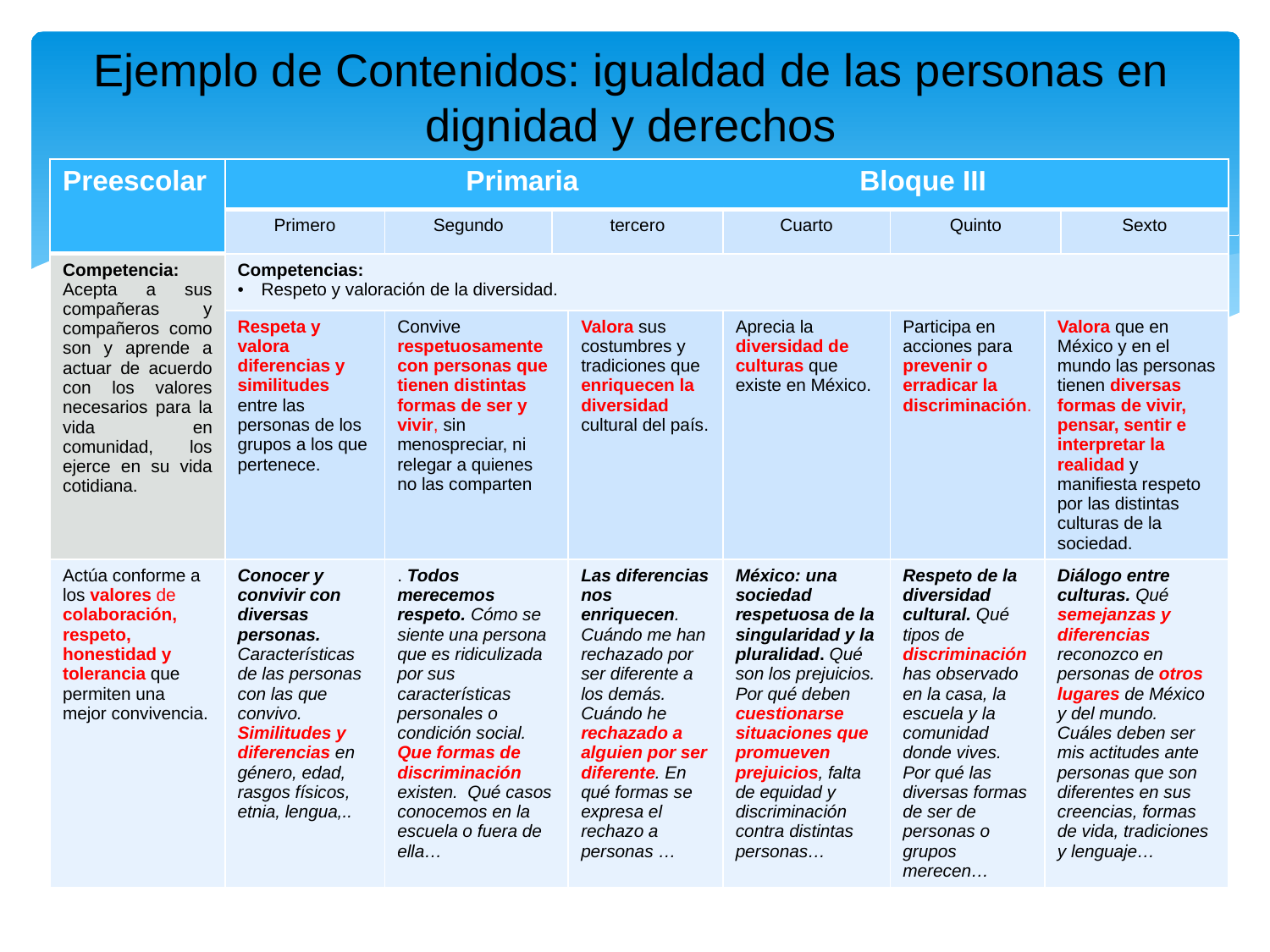

# Ejemplo de Contenidos: igualdad de las personas en dignidad y derechos
| Preescolar | Primaria Bloque III |  |  |  |  |  |  |  |
| --- | --- | --- | --- | --- | --- | --- | --- | --- |
|  | Primero | Segundo | tercero |  | Cuarto | Quinto |  | Sexto |
| Competencia: Acepta a sus compañeras y compañeros como son y aprende a actuar de acuerdo con los valores necesarios para la vida en comunidad, los ejerce en su vida cotidiana. | Competencias: Respeto y valoración de la diversidad. |  |  |  |  |  |  |  |
|  | Respeta y valora diferencias y similitudes entre las personas de los grupos a los que pertenece. | Convive respetuosamente con personas que tienen distintas formas de ser y vivir, sin menospreciar, ni relegar a quienes no las comparten |  | Valora sus costumbres y tradiciones que enriquecen la diversidad cultural del país. | Aprecia la diversidad de culturas que existe en México. | Participa en acciones para prevenir o erradicar la discriminación. | Valora que en México y en el mundo las personas tienen diversas formas de vivir, pensar, sentir e interpretar la realidad y manifiesta respeto por las distintas culturas de la sociedad. |  |
| Actúa conforme a los valores de colaboración, respeto, honestidad y tolerancia que permiten una mejor convivencia. | Conocer y convivir con diversas personas. Características de las personas con las que convivo. Similitudes y diferencias en género, edad, rasgos físicos, etnia, lengua,.. | . Todos merecemos respeto. Cómo se siente una persona que es ridiculizada por sus características personales o condición social. Que formas de discriminación existen. Qué casos conocemos en la escuela o fuera de ella… |  | Las diferencias nos enriquecen. Cuándo me han rechazado por ser diferente a los demás. Cuándo he rechazado a alguien por ser diferente. En qué formas se expresa el rechazo a personas … | México: una sociedad respetuosa de la singularidad y la pluralidad. Qué son los prejuicios. Por qué deben cuestionarse situaciones que promueven prejuicios, falta de equidad y discriminación contra distintas personas… | Respeto de la diversidad cultural. Qué tipos de discriminación has observado en la casa, la escuela y la comunidad donde vives. Por qué las diversas formas de ser de personas o grupos merecen… | Diálogo entre culturas. Qué semejanzas y diferencias reconozco en personas de otros lugares de México y del mundo. Cuáles deben ser mis actitudes ante personas que son diferentes en sus creencias, formas de vida, tradiciones y lenguaje… |  |